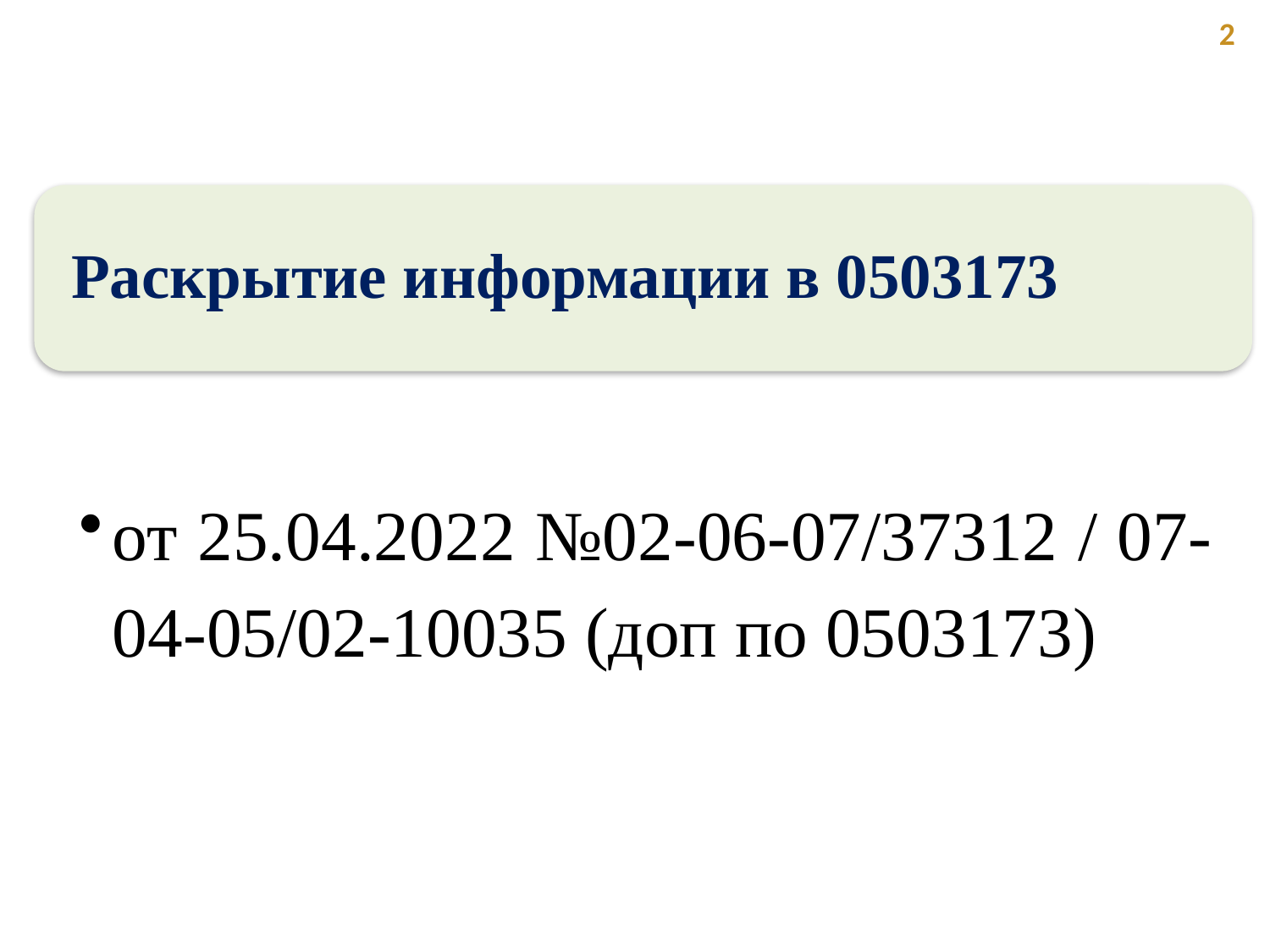

2
Раскрытие информации в 0503173
от 25.04.2022 №02-06-07/37312 / 07-04-05/02-10035 (доп по 0503173)